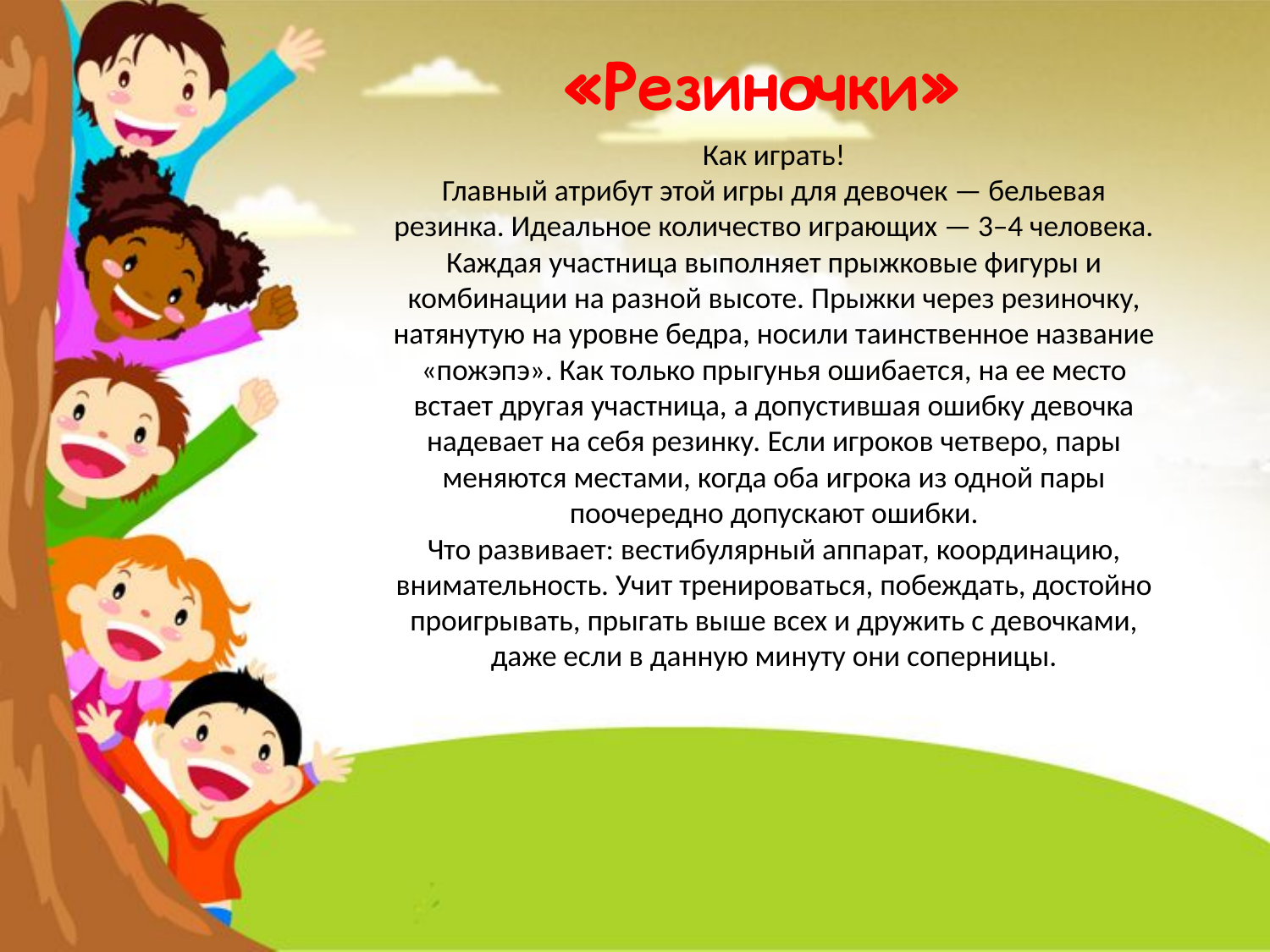

# «Резиночки»
Как играть!
Главный атрибут этой игры для девочек — бельевая
резинка. Идеальное количество играющих — 3–4 человека.
Каждая участница выполняет прыжковые фигуры и
комбинации на разной высоте. Прыжки через резиночку,
натянутую на уровне бедра, носили таинственное название
«пожэпэ». Как только прыгунья ошибается, на ее место
встает другая участница, а допустившая ошибку девочка
надевает на себя резинку. Если игроков четверо, пары
меняются местами, когда оба игрока из одной пары
поочередно допускают ошибки.
Что развивает: вестибулярный аппарат, координацию,
внимательность. Учит тренироваться, побеждать, достойно
проигрывать, прыгать выше всех и дружить с девочками,
даже если в данную минуту они соперницы.